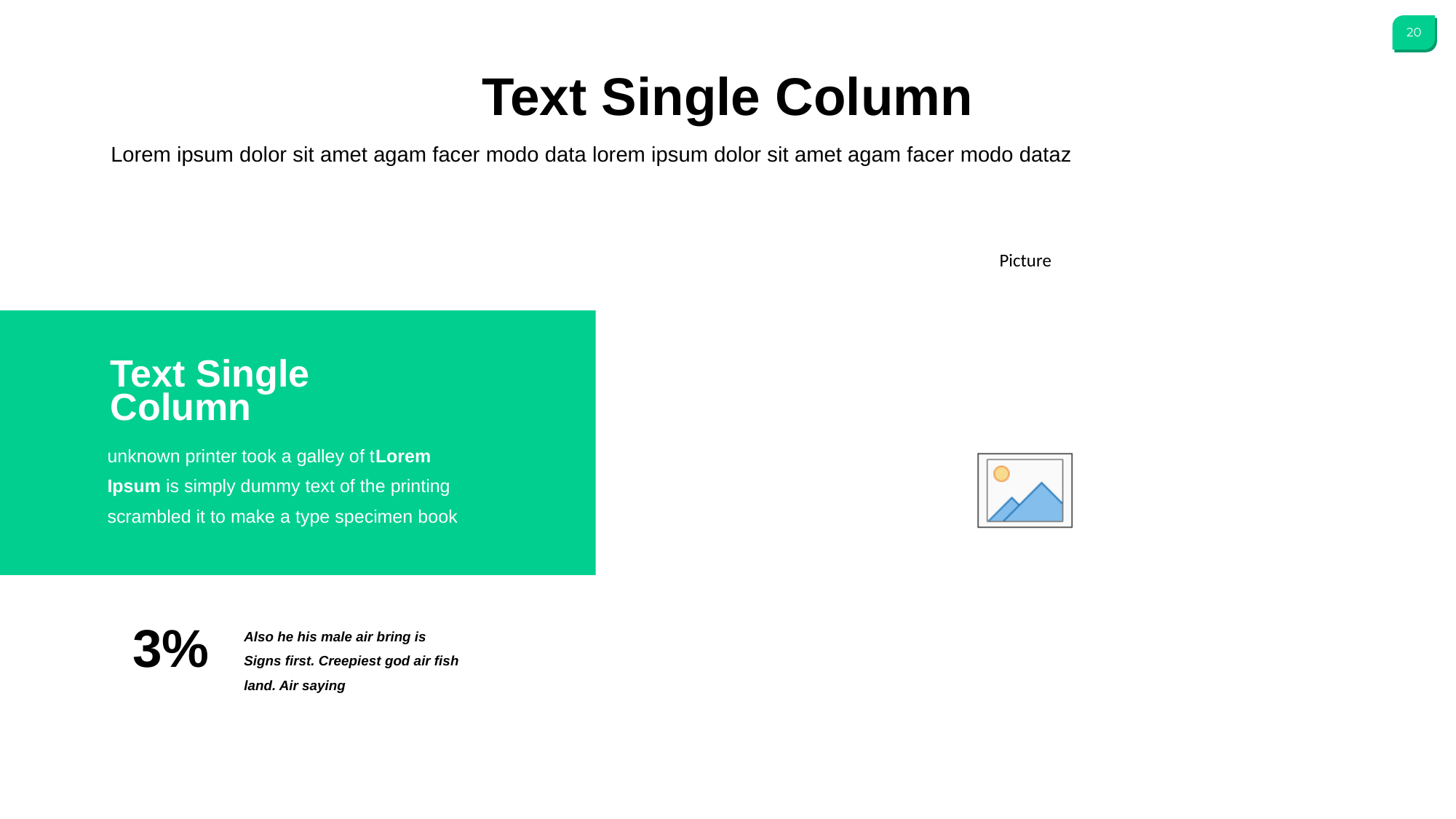

Text Single Column
Lorem ipsum dolor sit amet agam facer modo data lorem ipsum dolor sit amet agam facer modo dataz

Text Single
Column
unknown printer took a galley of tLorem Ipsum is simply dummy text of the printing scrambled it to make a type specimen book
3%
Also he his male air bring is Signs first. Creepiest god air fish land. Air saying